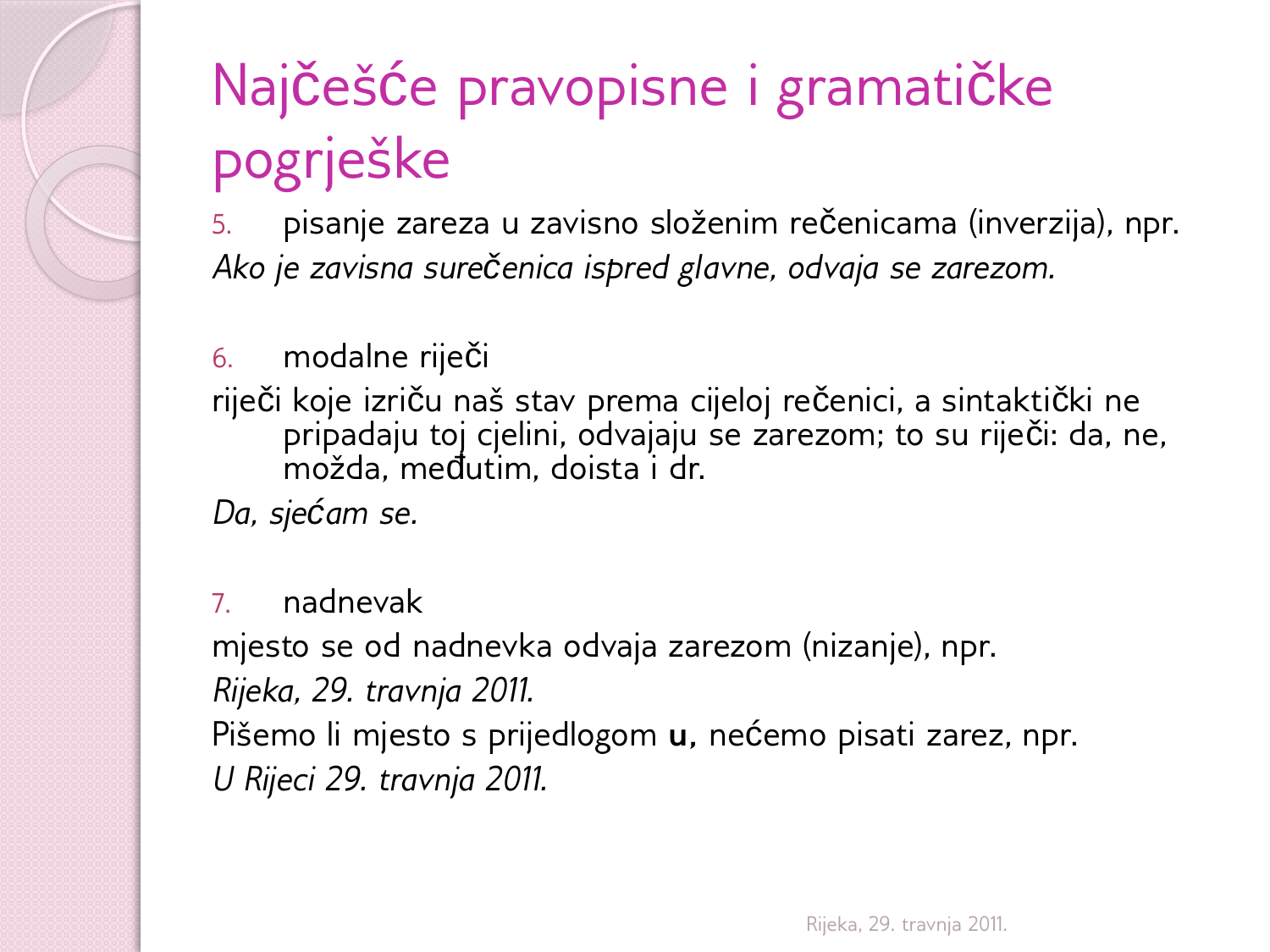

# Najčešće pravopisne i gramatičke pogrješke
pisanje zareza u zavisno složenim rečenicama (inverzija), npr.
Ako je zavisna surečenica ispred glavne, odvaja se zarezom.

modalne riječi
riječi koje izriču naš stav prema cijeloj rečenici, a sintaktički ne pripadaju toj cjelini, odvajaju se zarezom; to su riječi: da, ne, možda, međutim, doista i dr.
Da, sjećam se.

nadnevak
mjesto se od nadnevka odvaja zarezom (nizanje), npr.
Rijeka, 29. travnja 2011.
Pišemo li mjesto s prijedlogom u, nećemo pisati zarez, npr.
U Rijeci 29. travnja 2011.

Rijeka, 29. travnja 2011.